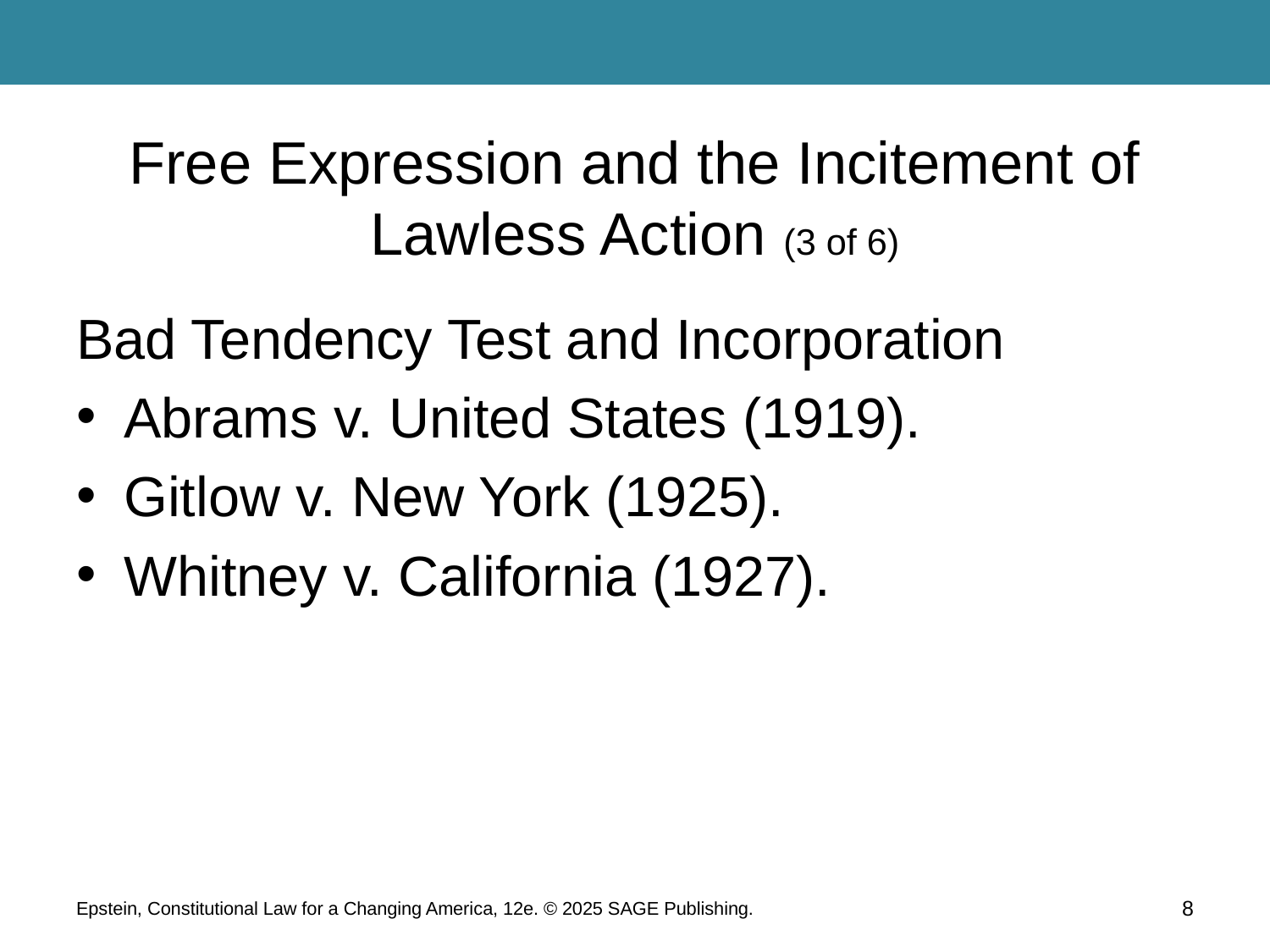

# Free Expression and the Incitement of Lawless Action (3 of 6)
Bad Tendency Test and Incorporation
Abrams v. United States (1919).
Gitlow v. New York (1925).
Whitney v. California (1927).
Epstein, Constitutional Law for a Changing America, 12e. © 2025 SAGE Publishing.
8